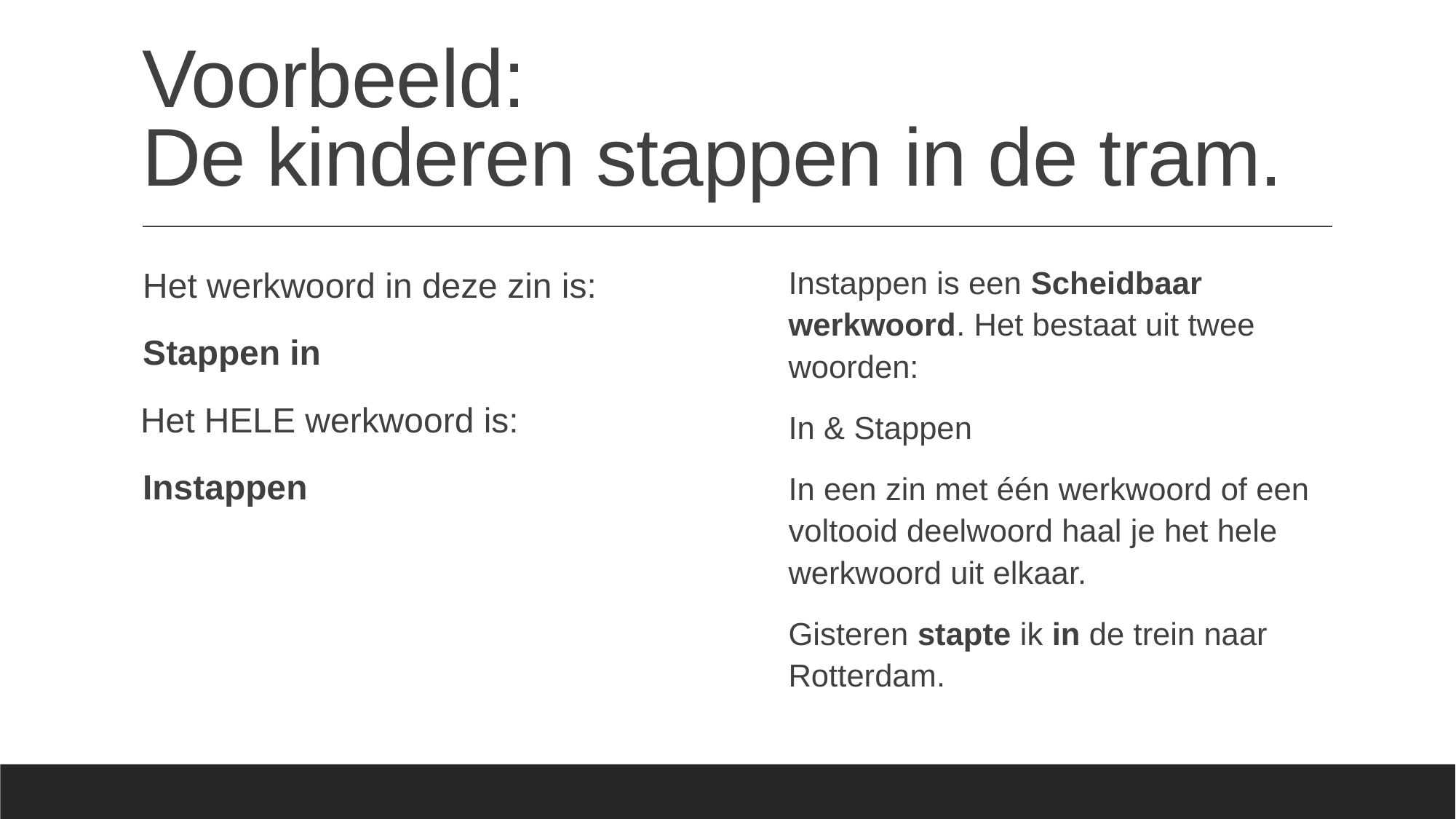

# Voorbeeld: De kinderen stappen in de tram.
Het werkwoord in deze zin is:
Stappen in
 Het HELE werkwoord is:
Instappen
Instappen is een Scheidbaar werkwoord. Het bestaat uit twee woorden:
In & Stappen
In een zin met één werkwoord of een voltooid deelwoord haal je het hele werkwoord uit elkaar.
Gisteren stapte ik in de trein naar Rotterdam.